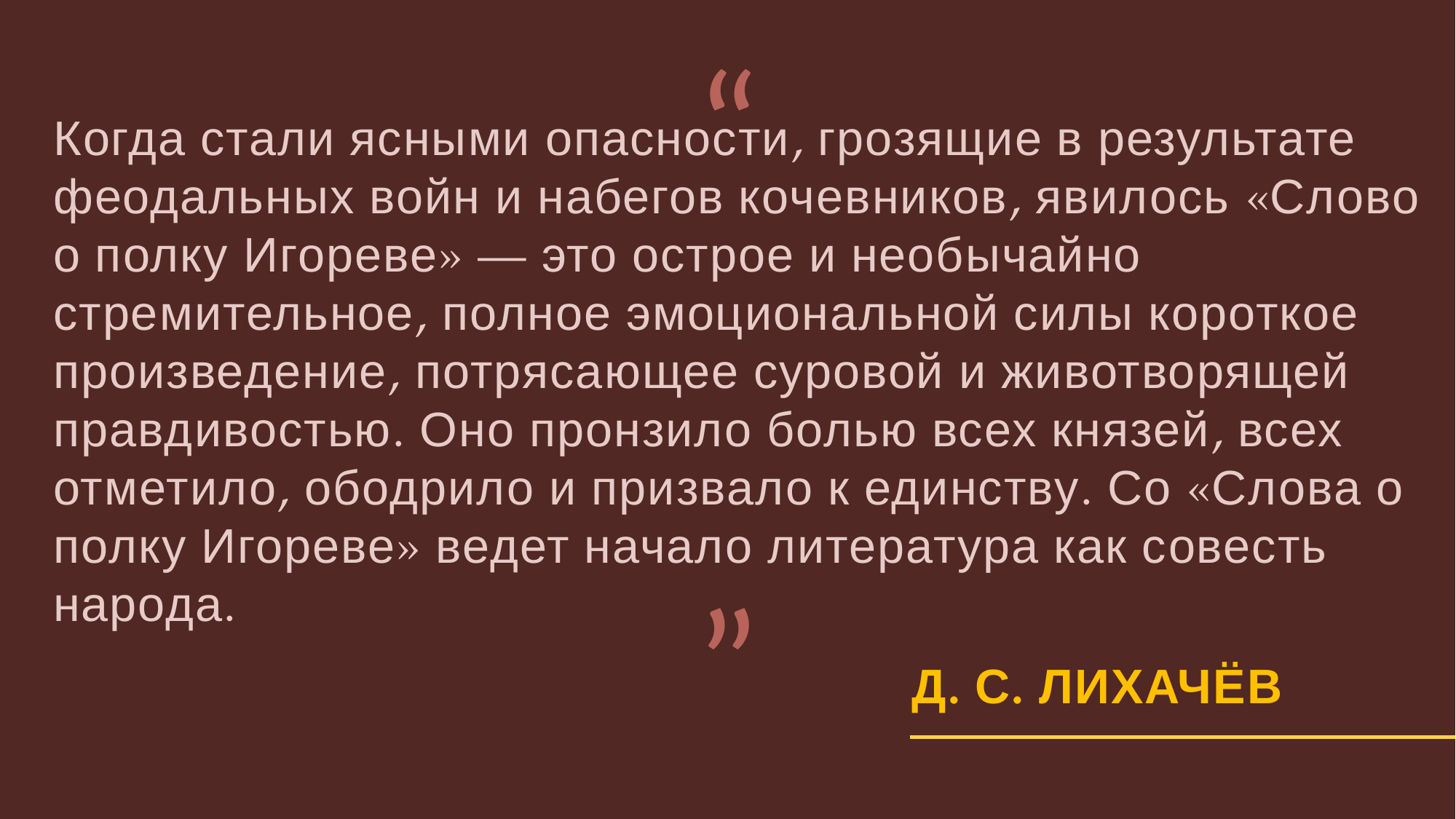

“
Когда стали ясными опасности, грозящие в результате феодальных войн и набегов кочевников, явилось «Слово о полку Игореве» — это острое и необычайно стремительное, полное эмоциональной силы короткое произведение, потрясающее суровой и животворящей правдивостью. Оно пронзило болью всех князей, всех отметило, ободрило и призвало к единству. Со «Слова о полку Игореве» ведет начало литература как совесть народа.
#
”
Д. С. Лихачёв